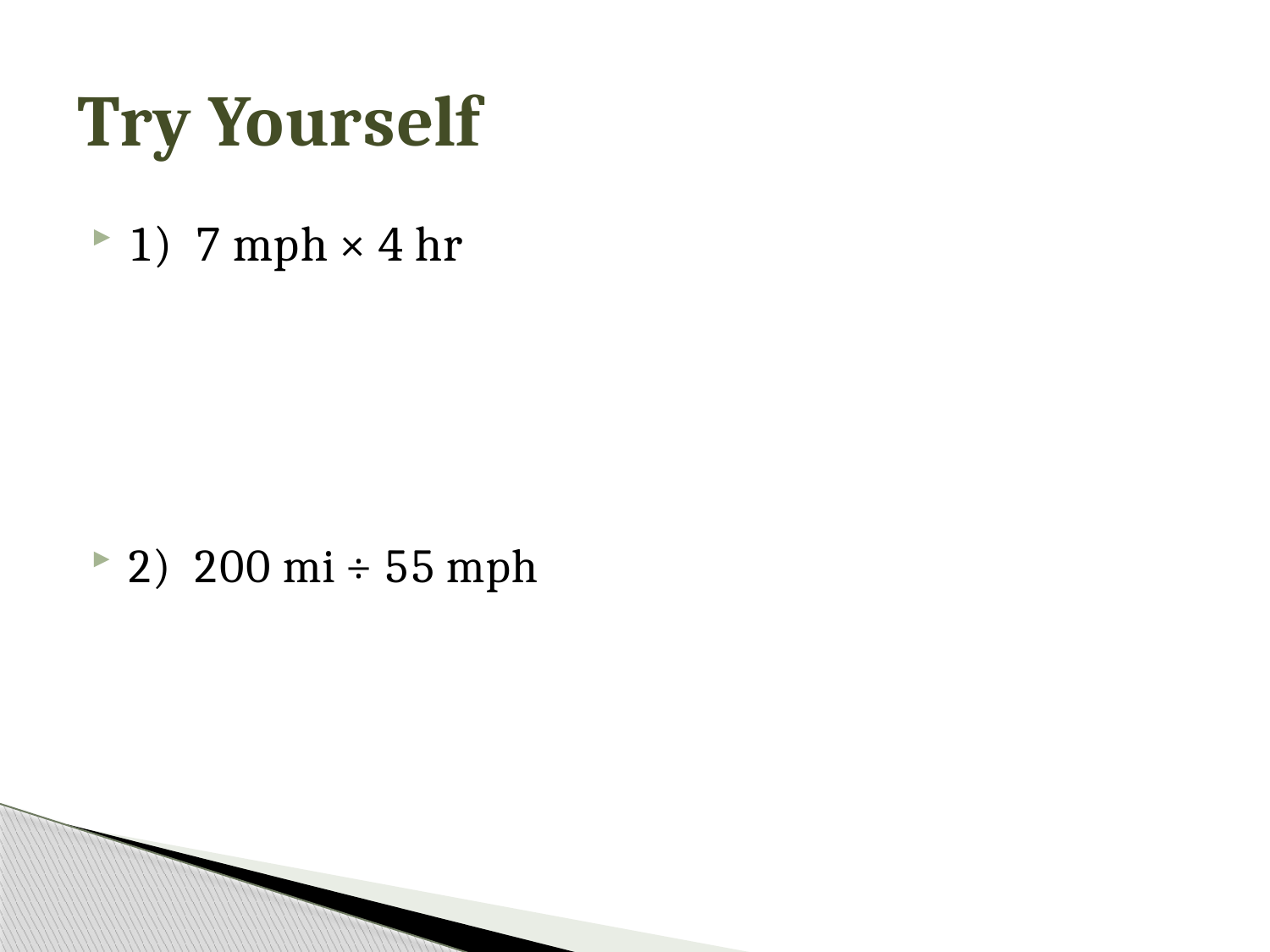

# Try Yourself
1)  7 mph × 4 hr

2)  200 mi ÷ 55 mph